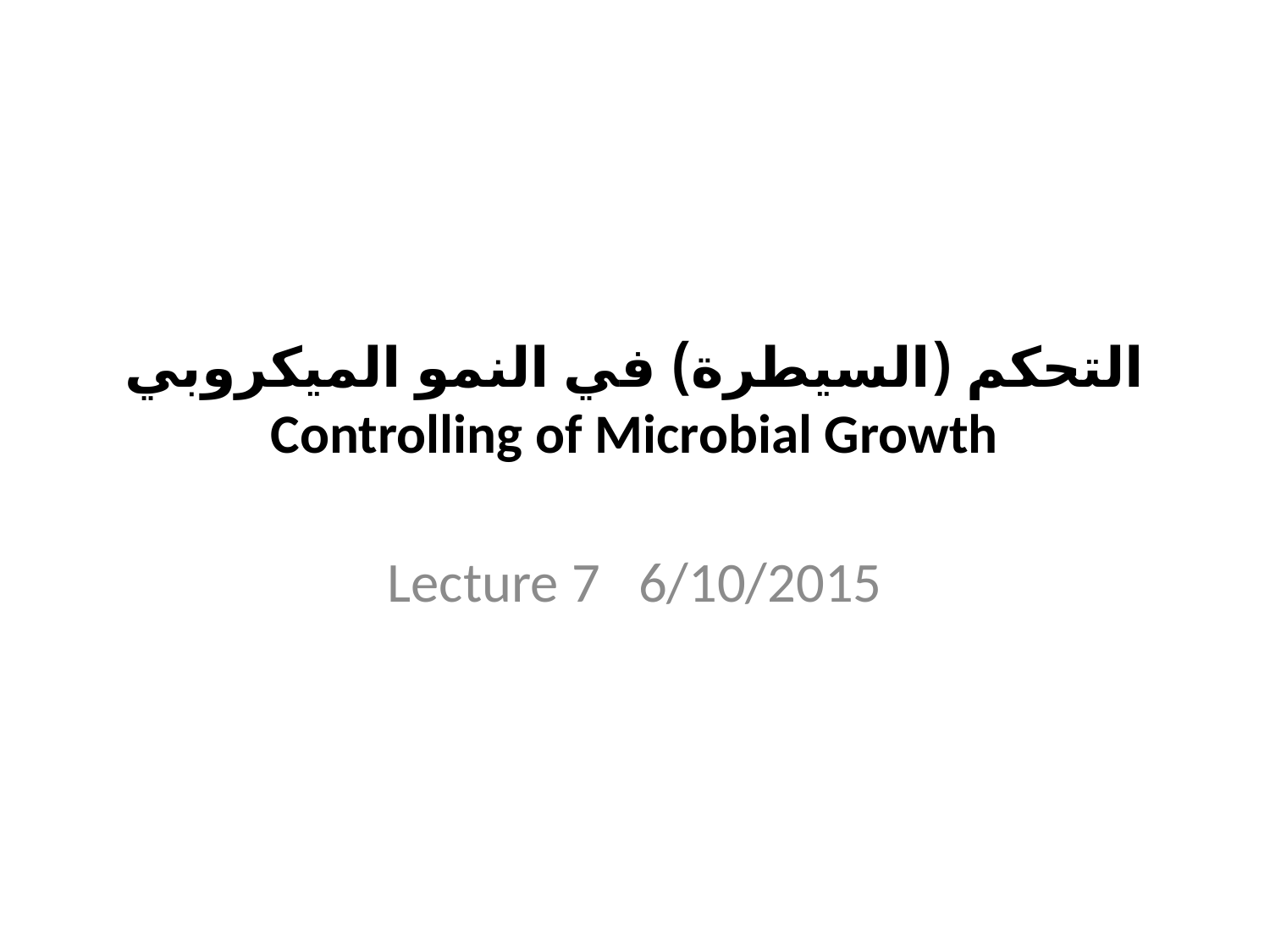

# التحكم (السيطرة) في النمو الميكروبي Controlling of Microbial Growth
Lecture 7   6/10/2015